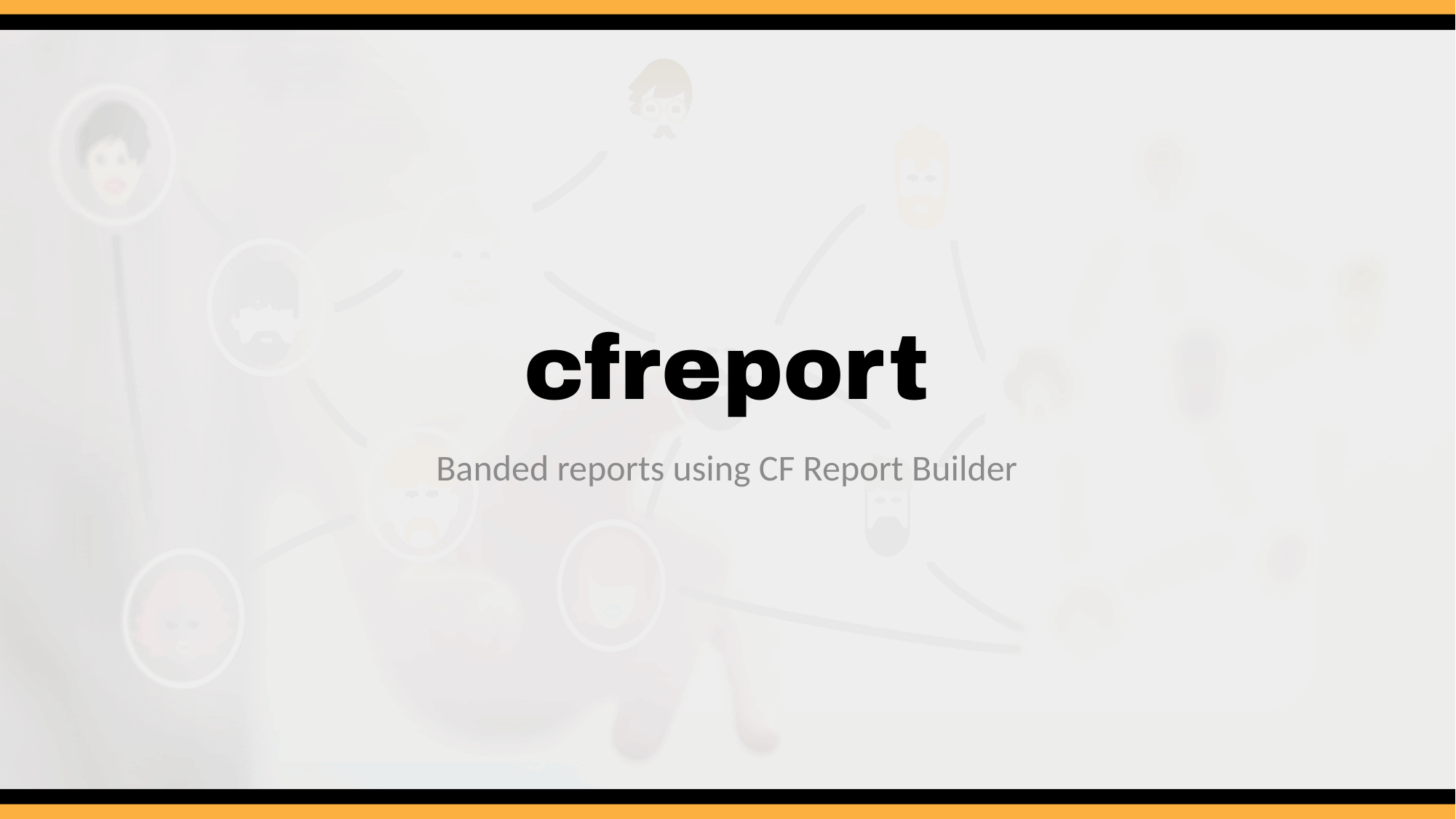

# cfreport
Banded reports using CF Report Builder